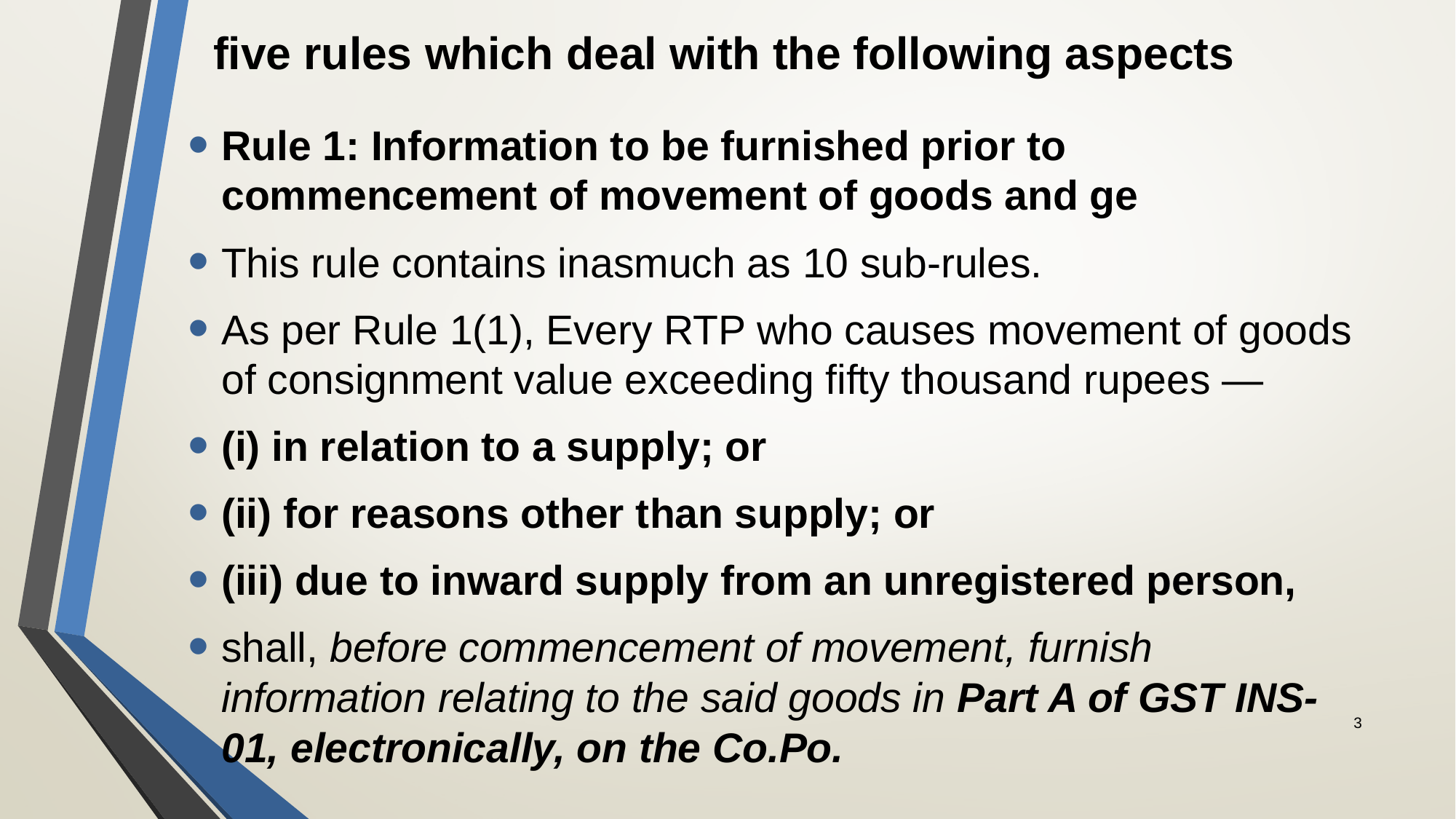

five rules which deal with the following aspects
#
Rule 1: Information to be furnished prior to commencement of movement of goods and ge
This rule contains inasmuch as 10 sub-rules.
As per Rule 1(1), Every RTP who causes movement of goods of consignment value exceeding fifty thousand rupees —
(i) in relation to a supply; or
(ii) for reasons other than supply; or
(iii) due to inward supply from an unregistered person,
shall, before commencement of movement, furnish information relating to the said goods in Part A of GST INS-01, electronically, on the Co.Po.
3